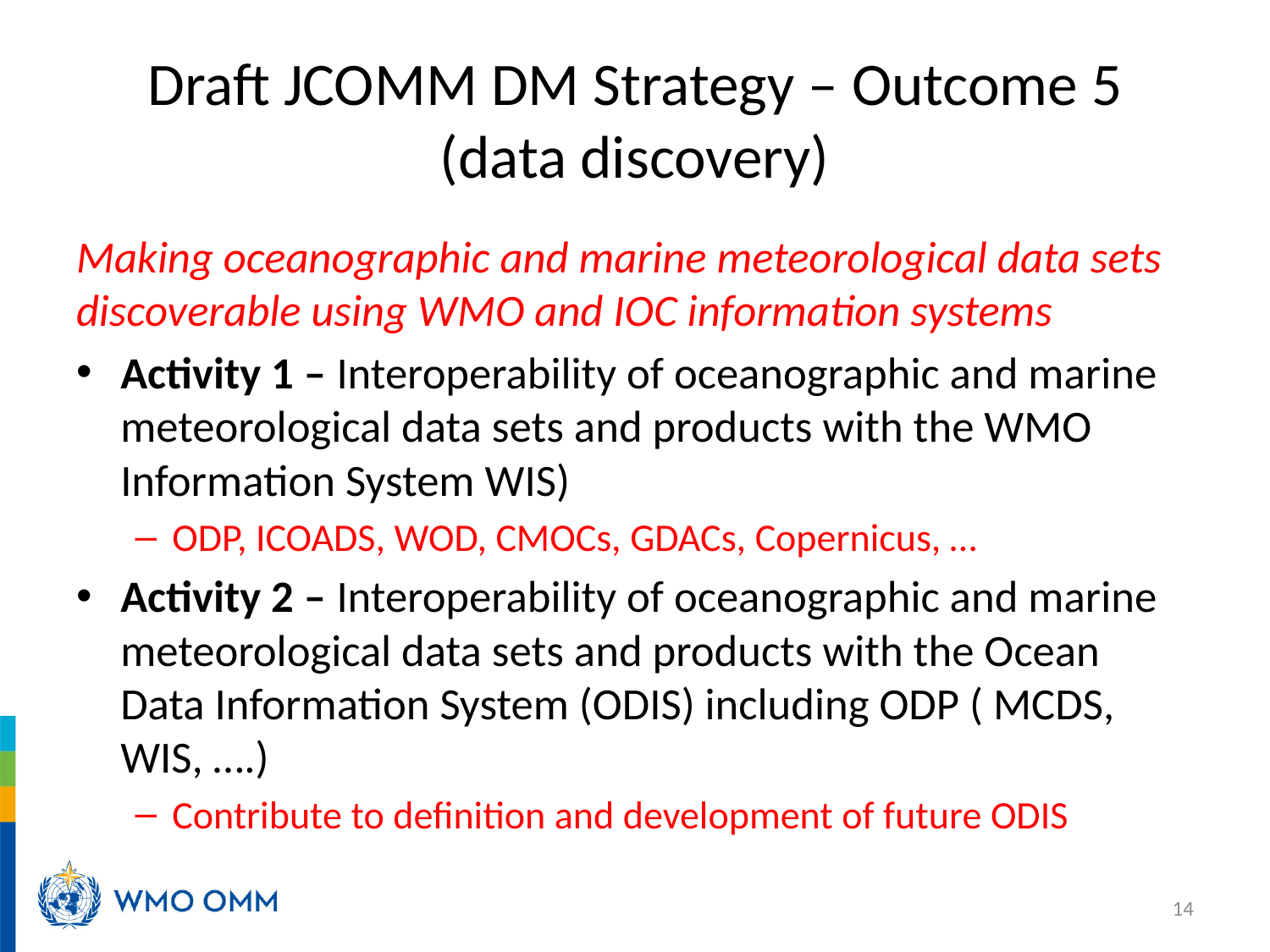

# Draft JCOMM DM Strategy – Outcome 5 (data discovery)
Making oceanographic and marine meteorological data sets discoverable using WMO and IOC information systems
Activity 1 – Interoperability of oceanographic and marine meteorological data sets and products with the WMO Information System WIS)
ODP, ICOADS, WOD, CMOCs, GDACs, Copernicus, …
Activity 2 – Interoperability of oceanographic and marine meteorological data sets and products with the Ocean Data Information System (ODIS) including ODP ( MCDS, WIS, ….)
Contribute to definition and development of future ODIS

14